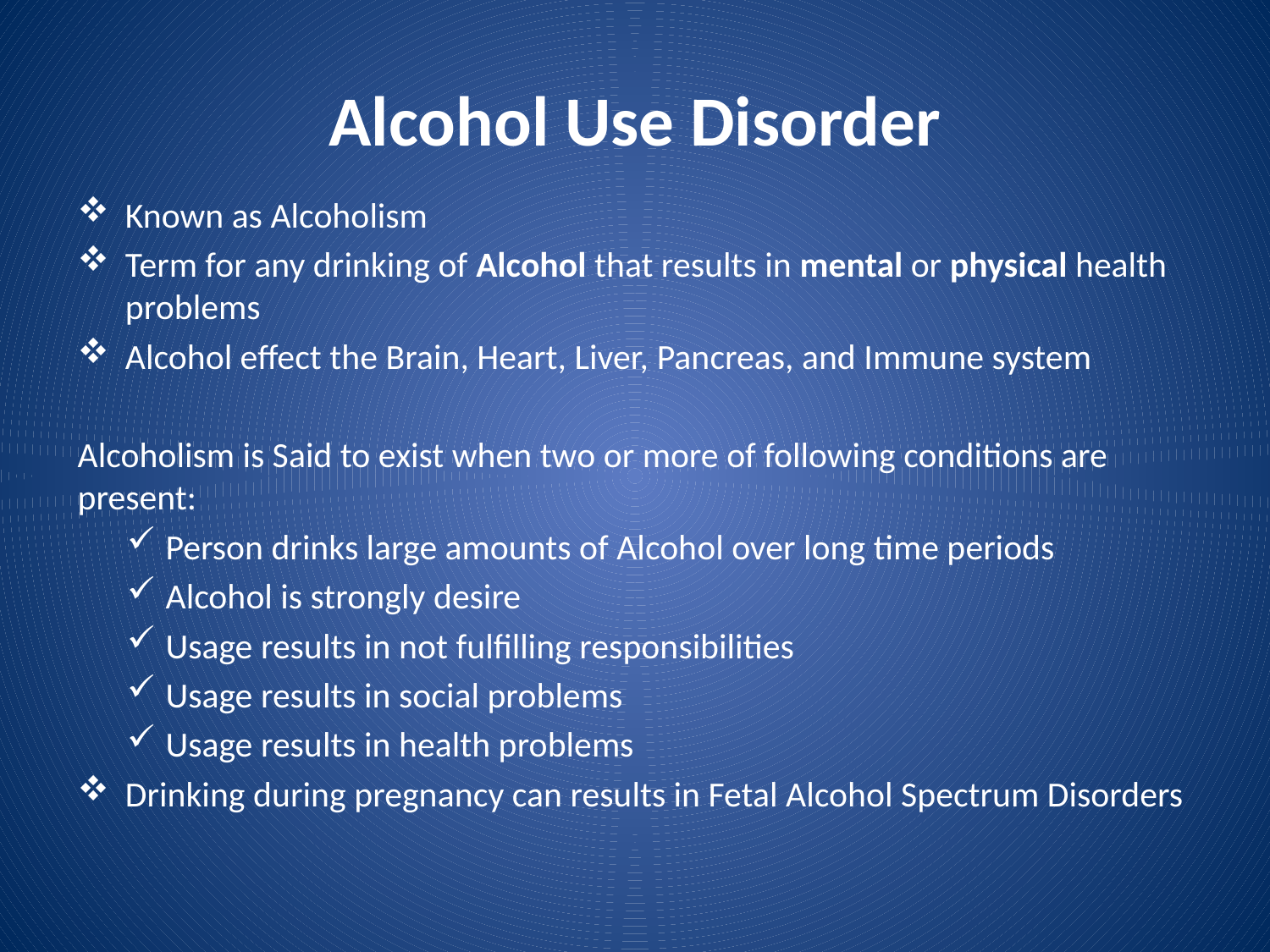

# Alcohol Use Disorder
Known as Alcoholism
Term for any drinking of Alcohol that results in mental or physical health problems
Alcohol effect the Brain, Heart, Liver, Pancreas, and Immune system

Alcoholism is Said to exist when two or more of following conditions are present:
Person drinks large amounts of Alcohol over long time periods
Alcohol is strongly desire
Usage results in not fulfilling responsibilities
Usage results in social problems
Usage results in health problems
Drinking during pregnancy can results in Fetal Alcohol Spectrum Disorders